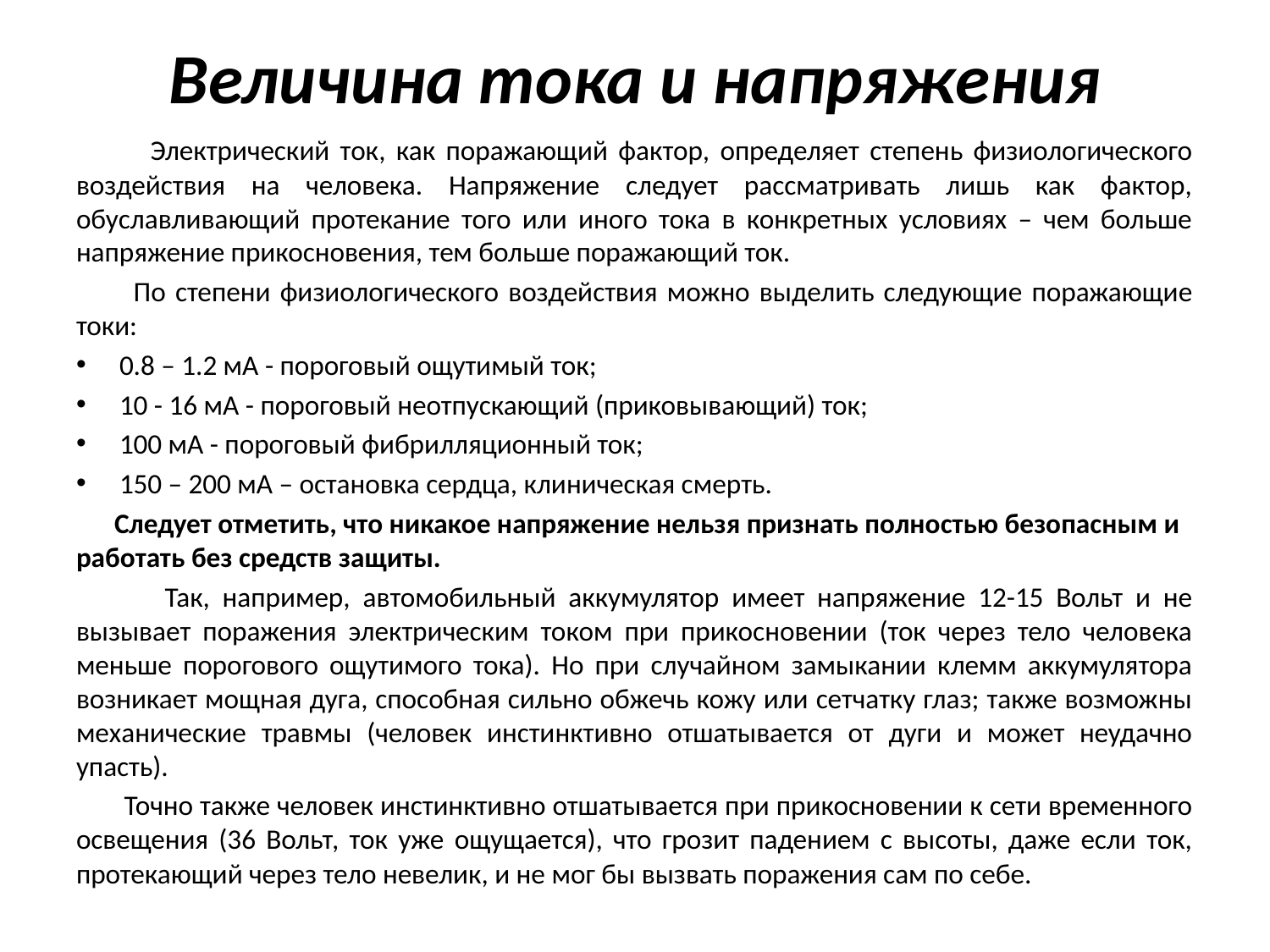

# Величина тока и напряжения
       Электрический ток, как поражающий фактор, определяет степень физиологического воздействия на человека. Напряжение следует рассматривать лишь как фактор, обуславливающий протекание того или иного тока в конкретных условиях – чем больше напряжение прикосновения, тем больше поражающий ток.
      По степени физиологического воздействия можно выделить следующие поражающие токи:
0.8 – 1.2 мА - пороговый ощутимый ток;
10 - 16 мА - пороговый неотпускающий (приковывающий) ток;
100 мА - пороговый фибрилляционный ток;
150 – 200 мА – остановка сердца, клиническая смерть.
      Следует отметить, что никакое напряжение нельзя признать полностью безопасным и работать без средств защиты.
       Так, например, автомобильный аккумулятор имеет напряжение 12-15 Вольт и не вызывает поражения электрическим током при прикосновении (ток через тело человека меньше порогового ощутимого тока). Но при случайном замыкании клемм аккумулятора возникает мощная дуга, способная сильно обжечь кожу или сетчатку глаз; также возможны механические травмы (человек инстинктивно отшатывается от дуги и может неудачно упасть).
       Точно также человек инстинктивно отшатывается при прикосновении к сети временного освещения (36 Вольт, ток уже ощущается), что грозит падением с высоты, даже если ток, протекающий через тело невелик, и не мог бы вызвать поражения сам по себе.